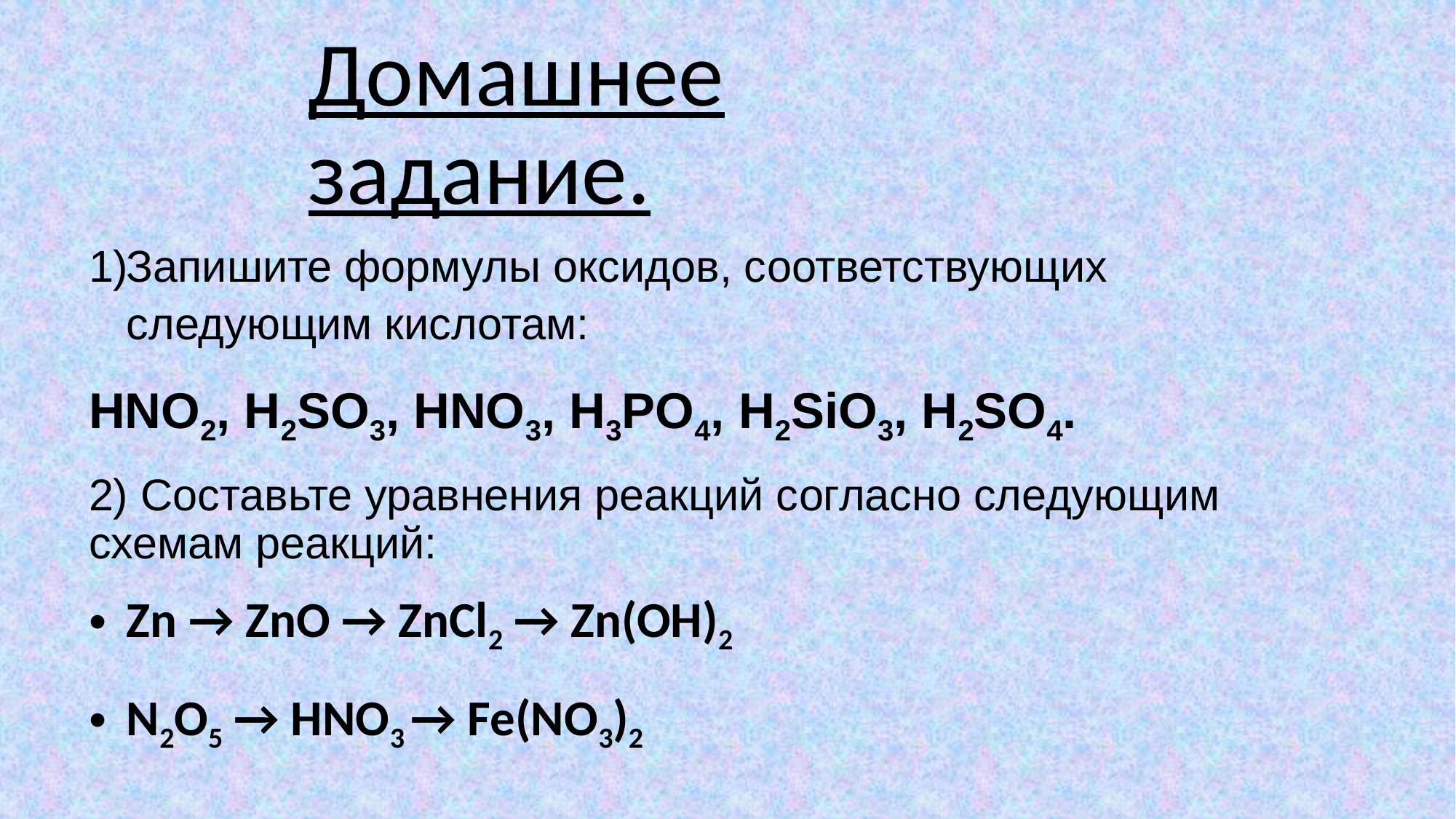

# Домашнее задание.
Запишите формулы оксидов, соответствующих следующим кислотам:
HNO2, H2SO3, HNO3, H3PO4, H2SiO3, H2SO4.
2) Составьте уравнения реакций согласно следующим схемам реакций:
Zn → ZnO → ZnCl2 → Zn(OH)2
N2O5 → HNO3 → Fe(NO3)2